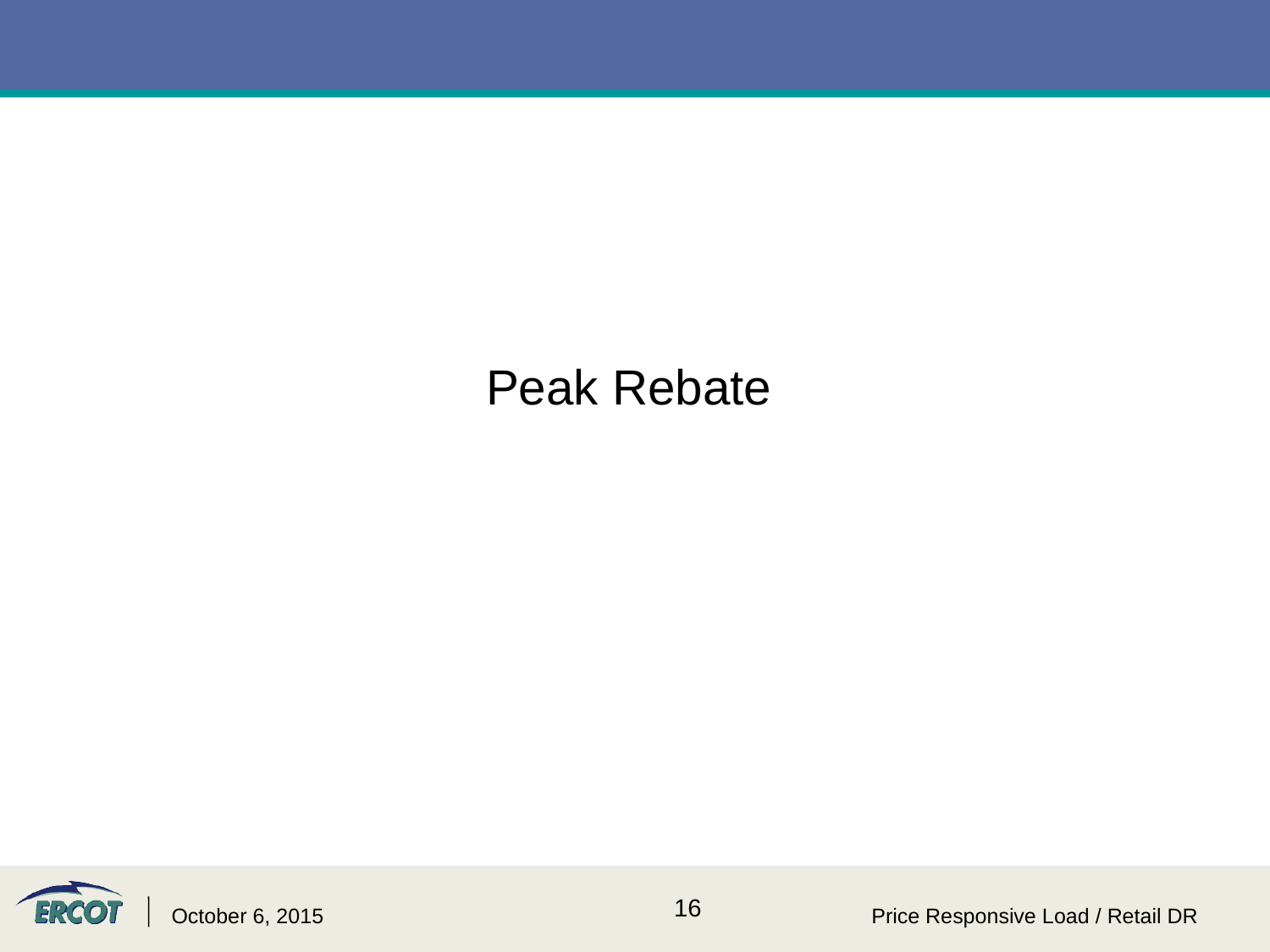

#
Peak Rebate
October 6, 2015
Price Responsive Load / Retail DR